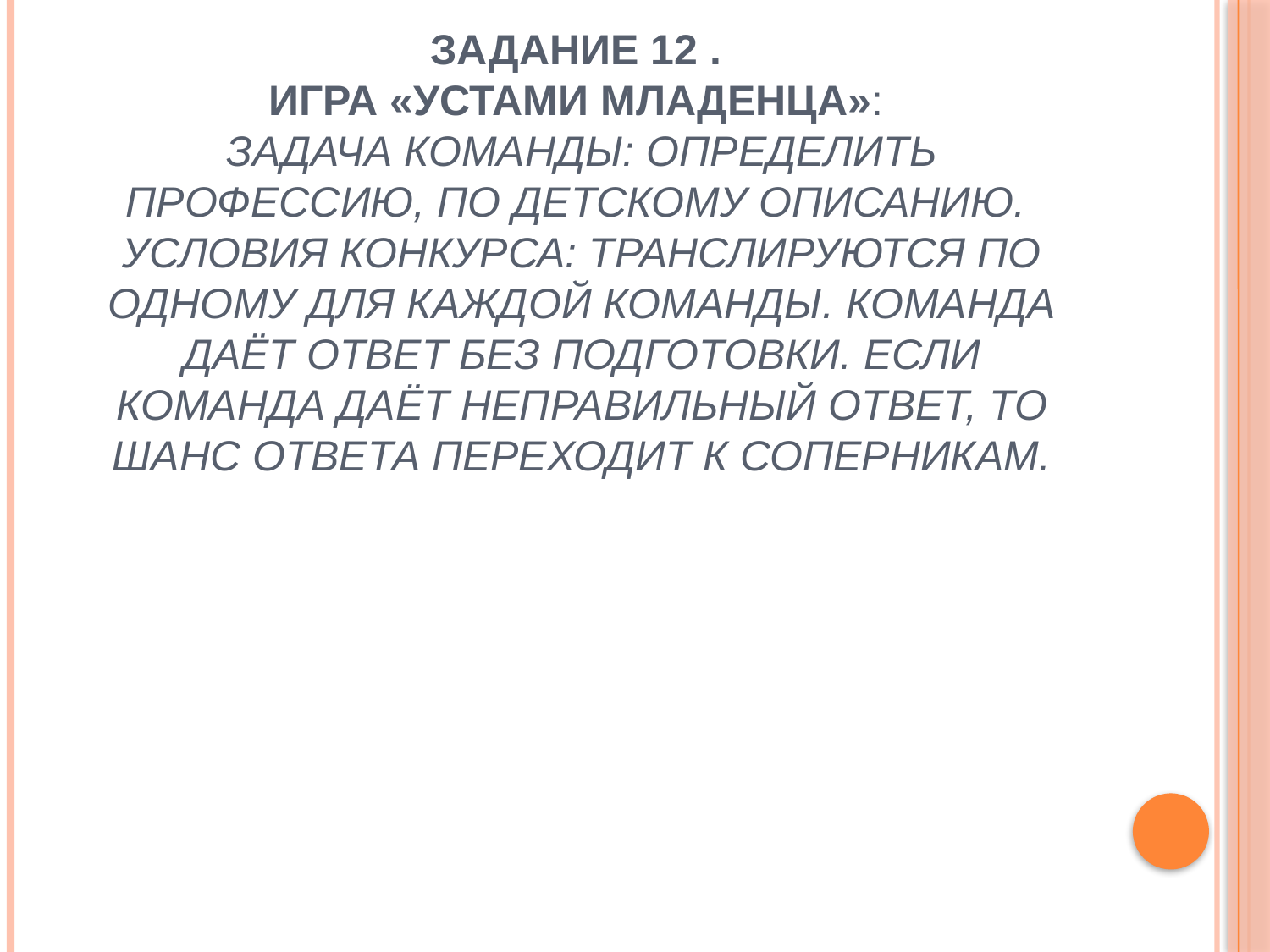

# Задание 12 . Игра «Устами младенца»: Задача команды: определить профессию, по детскому описанию. Условия конкурса: транслируются по одному для каждой команды. Команда даёт ответ без подготовки. Если команда даёт неправильный ответ, то шанс ответа переходит к соперникам.